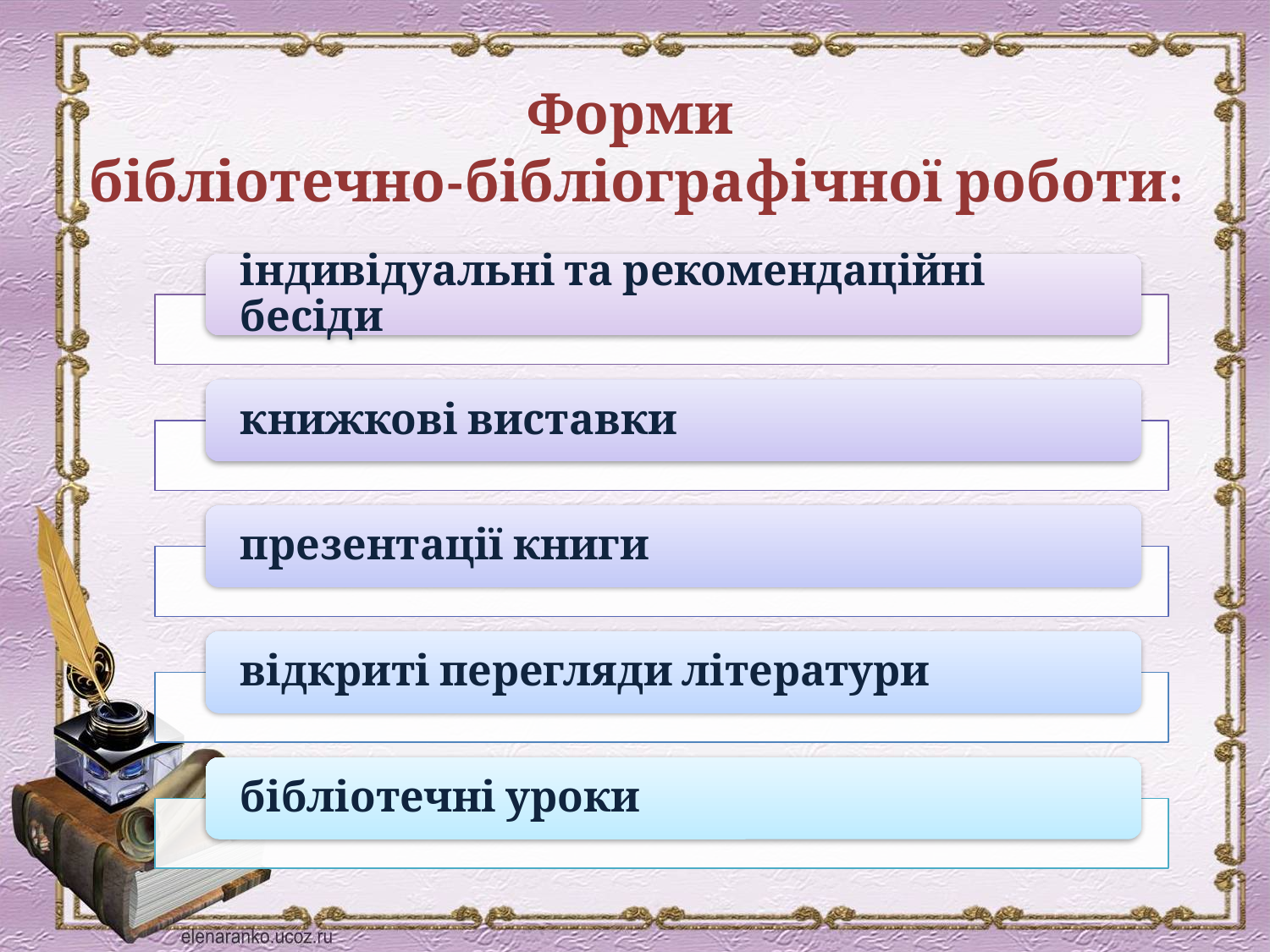

# Форми бібліотечно-бібліографічної роботи:
індивідуальні та рекомендаційні бесіди
книжкові виставки
презентації книги
відкриті перегляди літератури
бібліотечні уроки